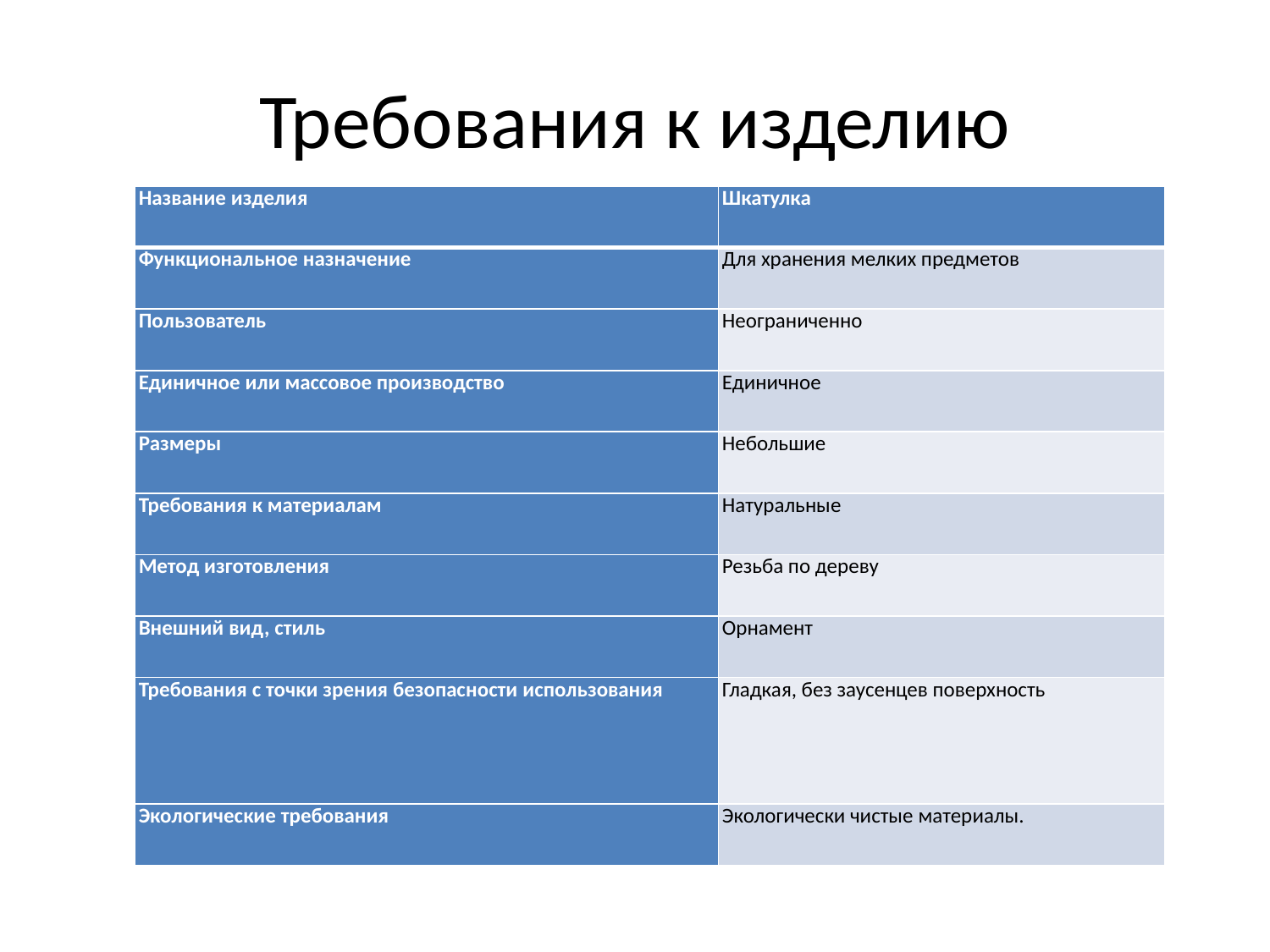

# Требования к изделию
| Название изделия | Шкатулка |
| --- | --- |
| Функциональное назначение | Для хранения мелких предметов |
| Пользователь | Неограниченно |
| Единичное или массовое производство | Единичное |
| Размеры | Небольшие |
| Требования к материалам | Натуральные |
| Метод изготовления | Резьба по дереву |
| Внешний вид, стиль | Орнамент |
| Требования с точки зрения безопасности использования | Гладкая, без заусенцев поверхность |
| Экологические требования | Экологически чистые материалы. |